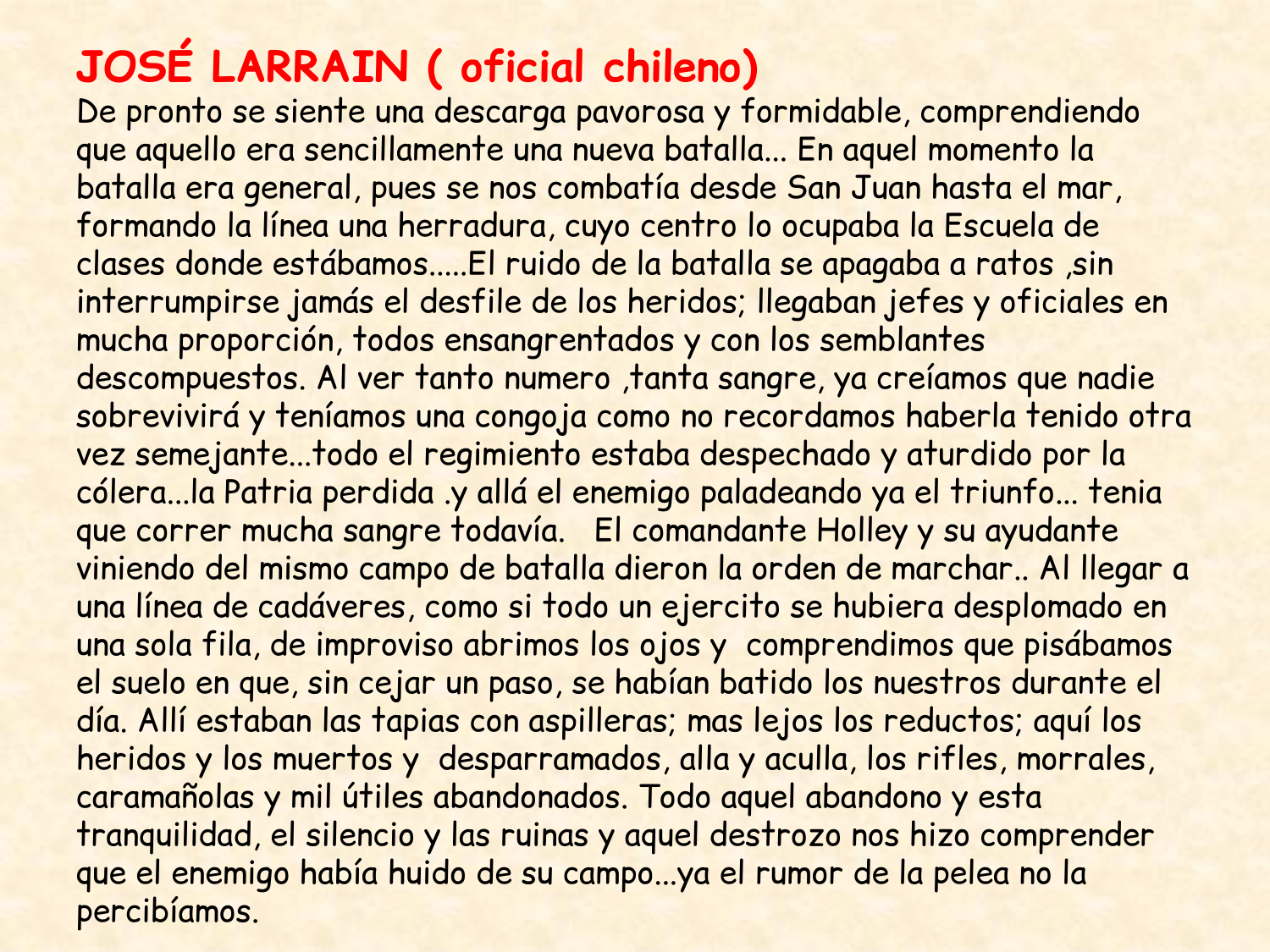

JOSÉ LARRAIN ( oficial chileno)
De pronto se siente una descarga pavorosa y formidable, comprendiendo que aquello era sencillamente una nueva batalla... En aquel momento la batalla era general, pues se nos combatía desde San Juan hasta el mar, formando la línea una herradura, cuyo centro lo ocupaba la Escuela de clases donde estábamos.....El ruido de la batalla se apagaba a ratos ,sin interrumpirse jamás el desfile de los heridos; llegaban jefes y oficiales en mucha proporción, todos ensangrentados y con los semblantes descompuestos. Al ver tanto numero ,tanta sangre, ya creíamos que nadie sobrevivirá y teníamos una congoja como no recordamos haberla tenido otra vez semejante...todo el regimiento estaba despechado y aturdido por la cólera...la Patria perdida .y allá el enemigo paladeando ya el triunfo... tenia que correr mucha sangre todavía.   El comandante Holley y su ayudante viniendo del mismo campo de batalla dieron la orden de marchar.. Al llegar a una línea de cadáveres, como si todo un ejercito se hubiera desplomado en una sola fila, de improviso abrimos los ojos y  comprendimos que pisábamos el suelo en que, sin cejar un paso, se habían batido los nuestros durante el día. Allí estaban las tapias con aspilleras; mas lejos los reductos; aquí los heridos y los muertos y  desparramados, alla y aculla, los rifles, morrales, caramañolas y mil útiles abandonados. Todo aquel abandono y esta tranquilidad, el silencio y las ruinas y aquel destrozo nos hizo comprender que el enemigo había huido de su campo...ya el rumor de la pelea no la percibíamos.